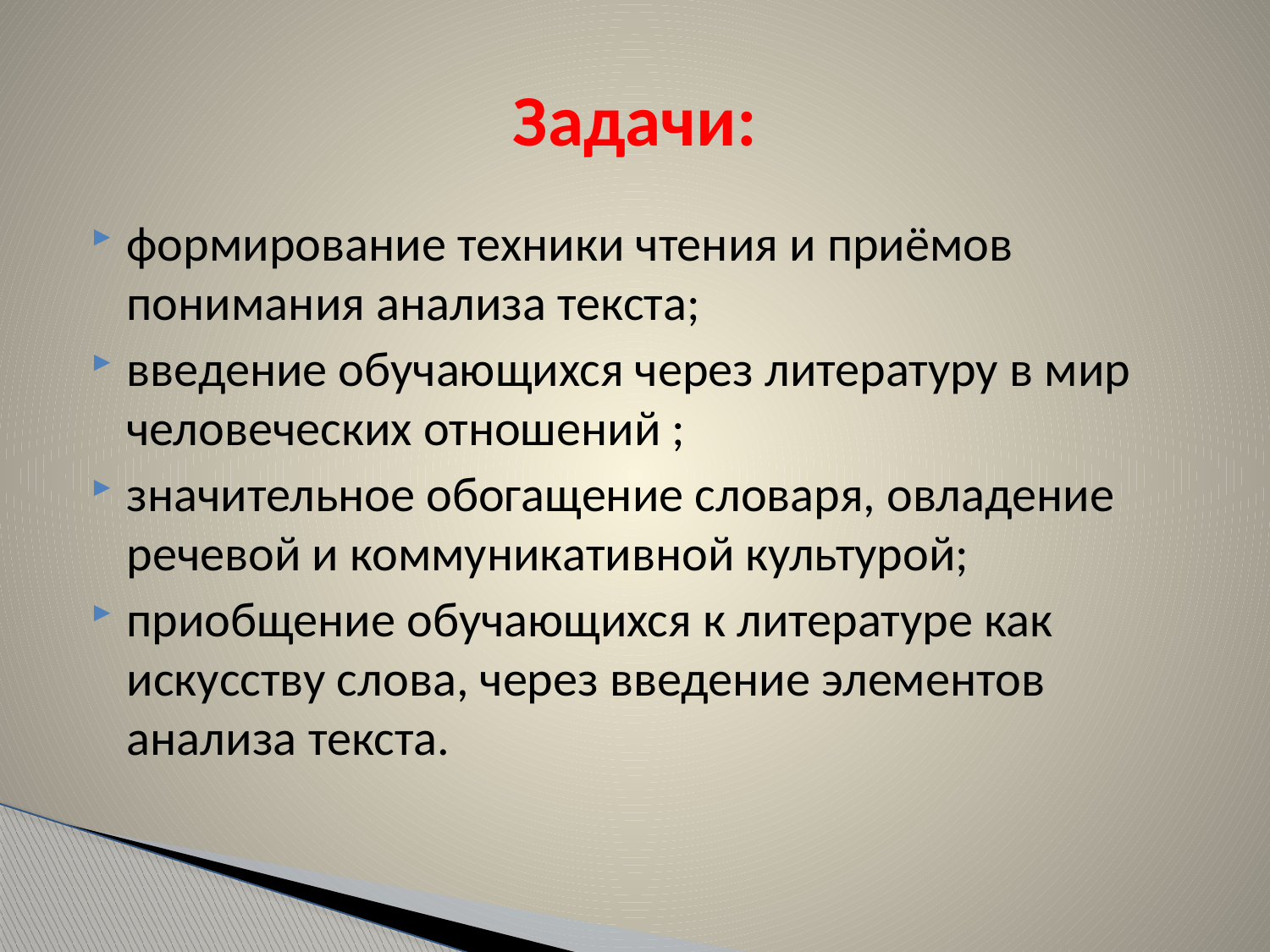

# Задачи:
формирование техники чтения и приёмов понимания анализа текста;
введение обучающихся через литературу в мир человеческих отношений ;
значительное обогащение словаря, овладение речевой и коммуникативной культурой;
приобщение обучающихся к литературе как искусству слова, через введение элементов анализа текста.